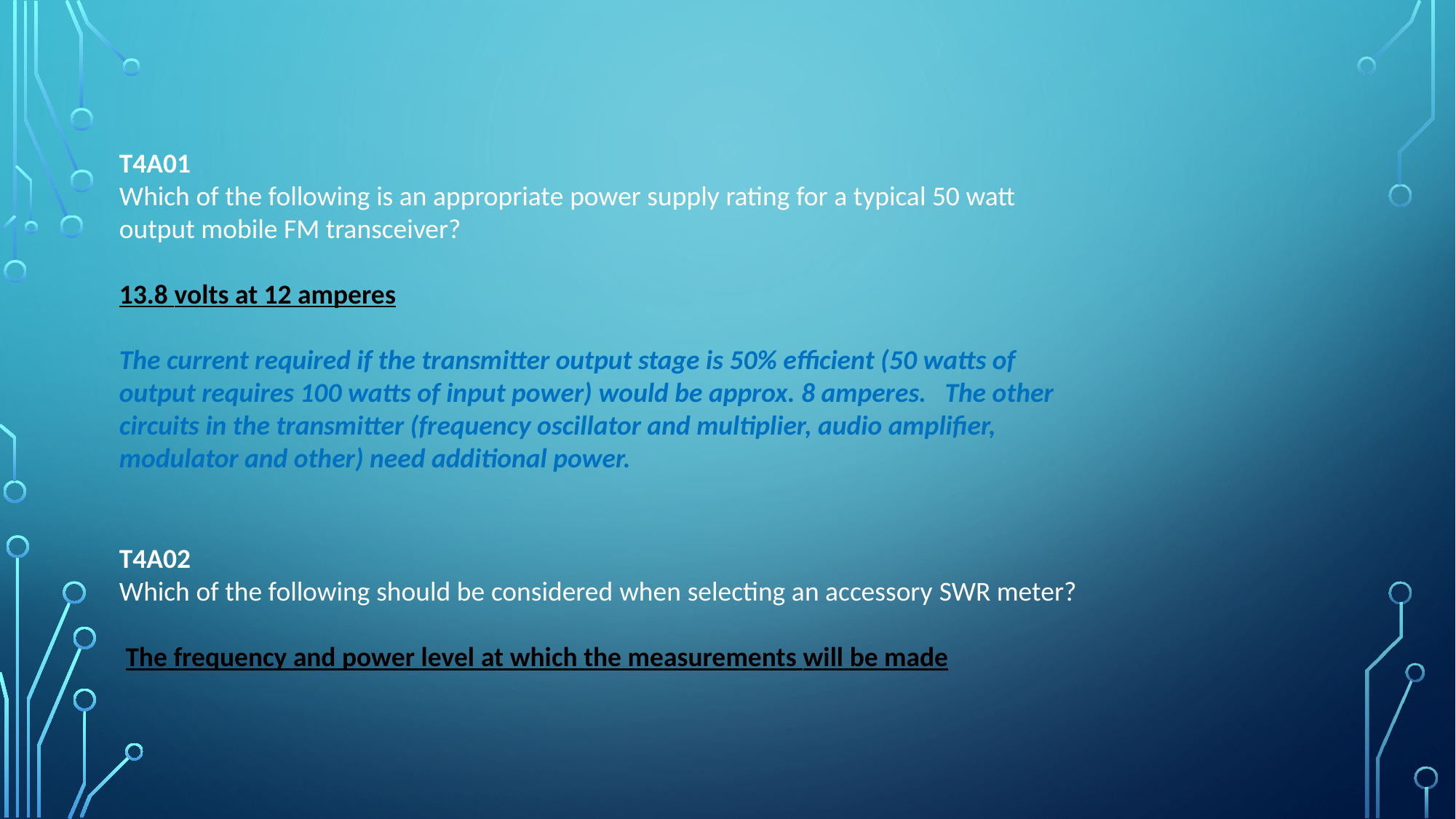

T4A01
Which of the following is an appropriate power supply rating for a typical 50 watt output mobile FM transceiver?

13.8 volts at 12 amperes

The current required if the transmitter output stage is 50% efficient (50 watts of output requires 100 watts of input power) would be approx. 8 amperes.   The other circuits in the transmitter (frequency oscillator and multiplier, audio amplifier, modulator and other) need additional power.
T4A02
Which of the following should be considered when selecting an accessory SWR meter?

 The frequency and power level at which the measurements will be made